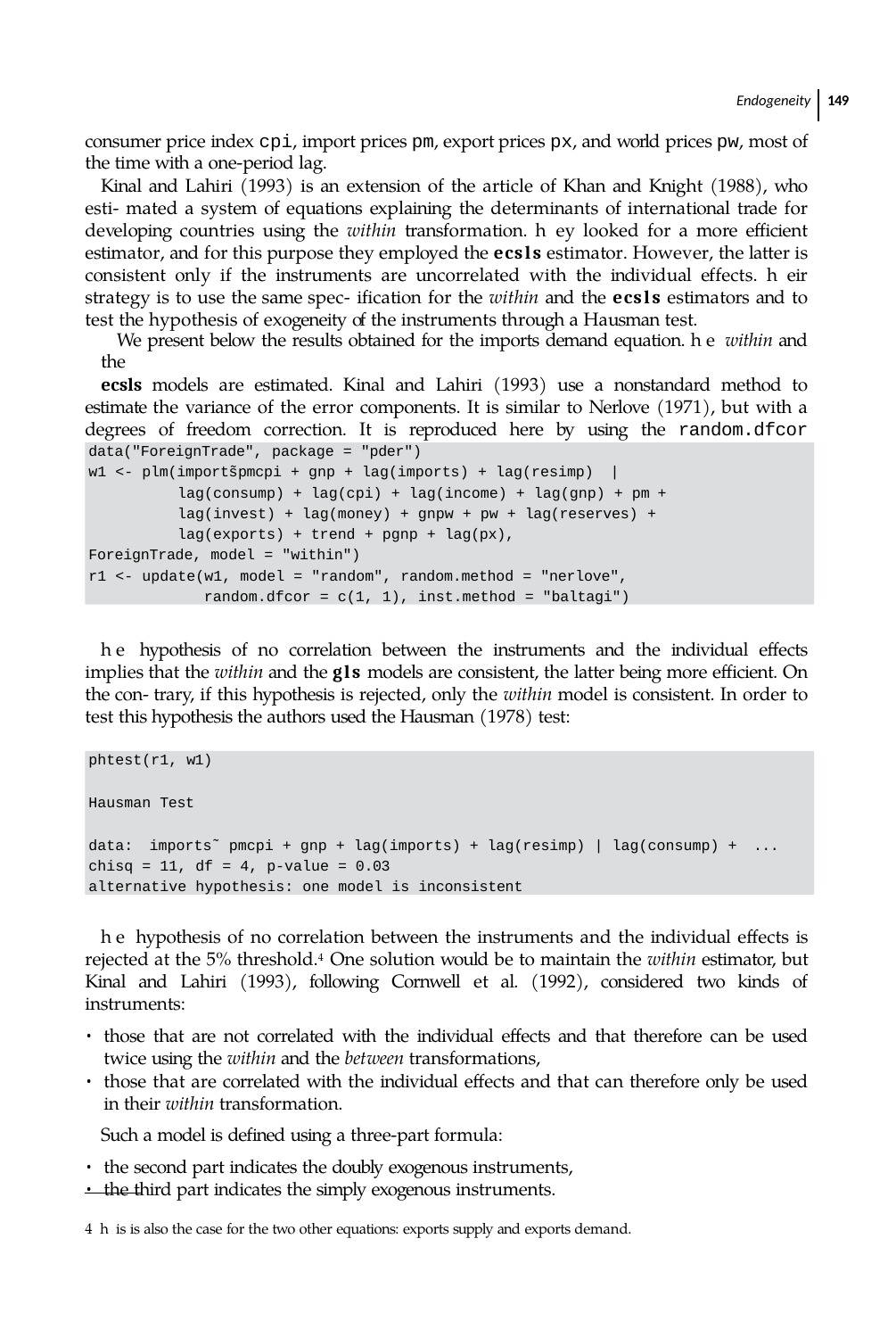

Endogeneity  149

consumer price index cpi, import prices pm, export prices px, and world prices pw, most of the time with a one-period lag.
Kinal and Lahiri (1993) is an extension of the article of Khan and Knight (1988), who esti- mated a system of equations explaining the determinants of international trade for developing countries using the within transformation. hey looked for a more eﬃcient estimator, and for this purpose they employed the ecsls estimator. However, the latter is consistent only if the instruments are uncorrelated with the individual effects. heir strategy is to use the same spec- iﬁcation for the within and the ecsls estimators and to test the hypothesis of exogeneity of the instruments through a Hausman test.
We present below the results obtained for the imports demand equation. he within and the
ecsls models are estimated. Kinal and Lahiri (1993) use a nonstandard method to estimate the variance of the error components. It is similar to Nerlove (1971), but with a degrees of freedom correction. It is reproduced here by using the random.dfcor argument.

data("ForeignTrade", package = "pder")
w1 <- plm(imports̃pmcpi + gnp + lag(imports) + lag(resimp) | lag(consump) + lag(cpi) + lag(income) + lag(gnp) + pm + lag(invest) + lag(money) + gnpw + pw + lag(reserves) + lag(exports) + trend + pgnp + lag(px),
ForeignTrade, model = "within")
r1 <- update(w1, model = "random", random.method = "nerlove", random.dfcor = c(1, 1), inst.method = "baltagi")
he hypothesis of no correlation between the instruments and the individual effects implies that the within and the gls models are consistent, the latter being more eﬃcient. On the con- trary, if this hypothesis is rejected, only the within model is consistent. In order to test this hypothesis the authors used the Hausman (1978) test:
phtest(r1, w1)

Hausman Test

data: imports ̃ pmcpi + gnp + lag(imports) + lag(resimp) | lag(consump) + ... chisq = 11, df = 4, p-value = 0.03
alternative hypothesis: one model is inconsistent
he hypothesis of no correlation between the instruments and the individual effects is rejected at the 5% threshold.4 One solution would be to maintain the within estimator, but Kinal and Lahiri (1993), following Cornwell et al. (1992), considered two kinds of instruments:
those that are not correlated with the individual effects and that therefore can be used twice using the within and the between transformations,
those that are correlated with the individual effects and that can therefore only be used in their within transformation.
Such a model is deﬁned using a three-part formula:
the second part indicates the doubly exogenous instruments,
the third part indicates the simply exogenous instruments.

4 his is also the case for the two other equations: exports supply and exports demand.